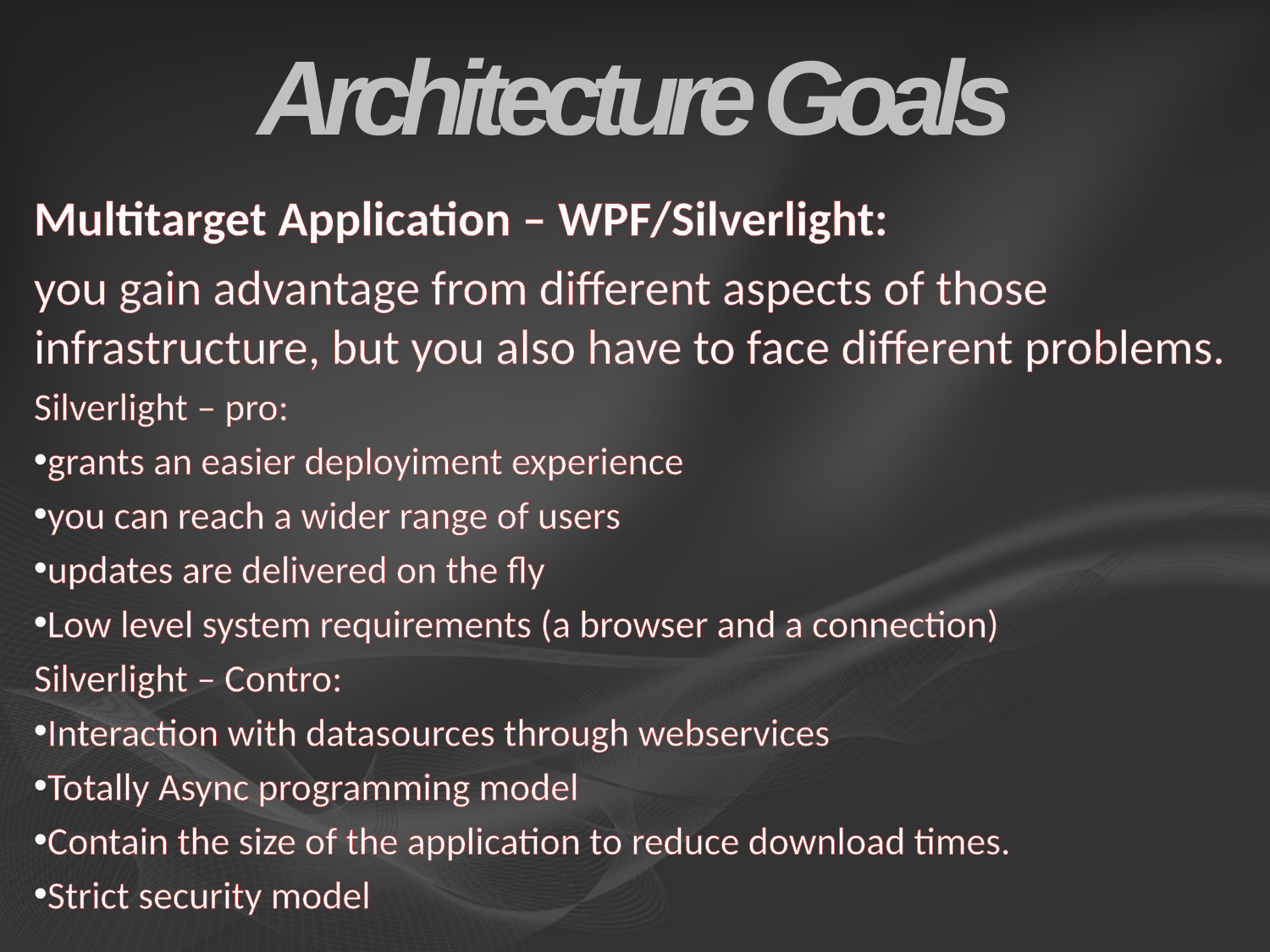

# Architecture Goals
Multitarget Application – WPF/Silverlight:
you gain advantage from different aspects of those infrastructure, but you also have to face different problems.
Silverlight – pro:
grants an easier deployiment experience
you can reach a wider range of users
updates are delivered on the fly
Low level system requirements (a browser and a connection)
Silverlight – Contro:
Interaction with datasources through webservices
Totally Async programming model
Contain the size of the application to reduce download times.
Strict security model